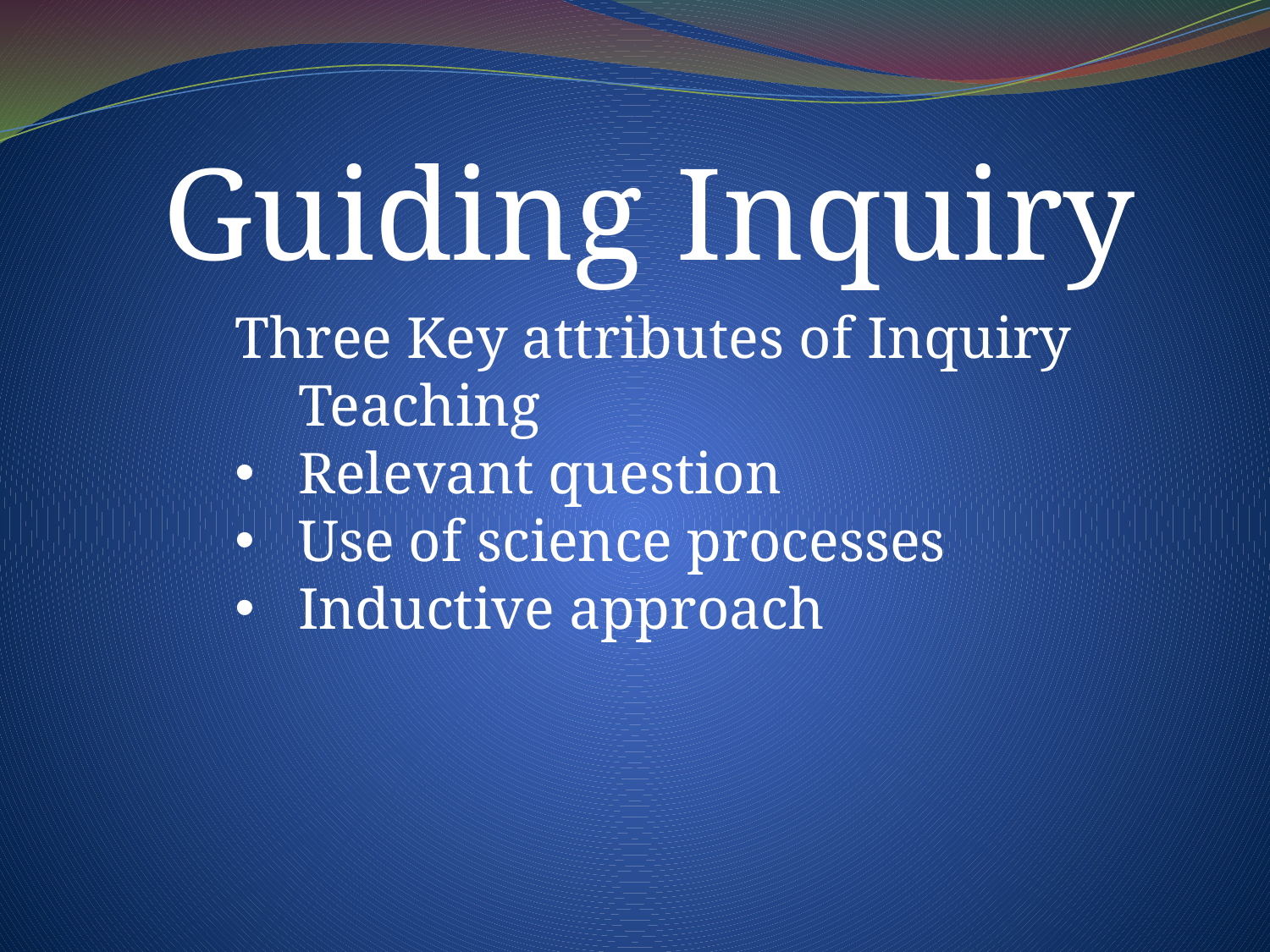

Guiding Inquiry
Three Key attributes of Inquiry Teaching
Relevant question
Use of science processes
Inductive approach